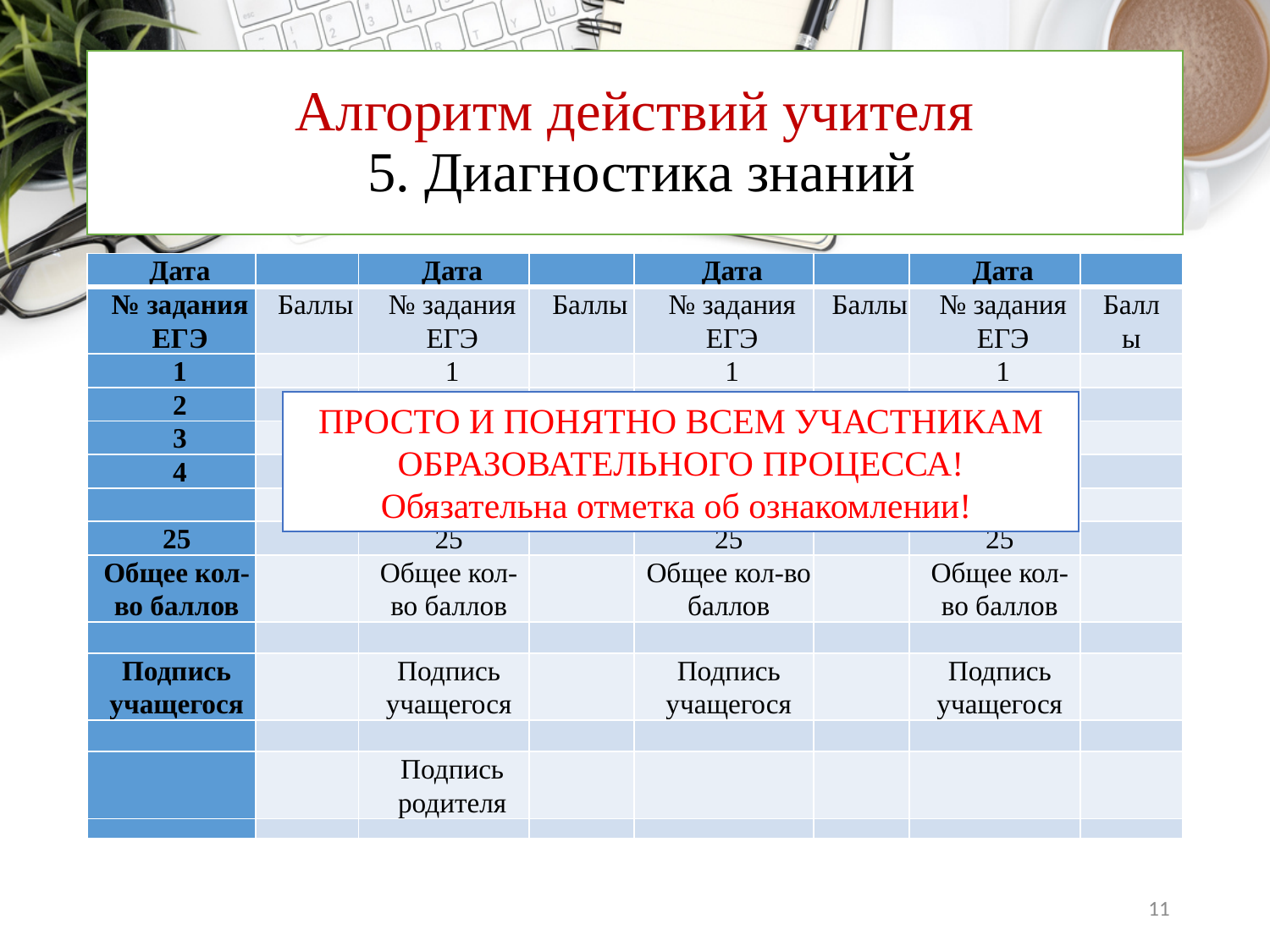

Диагностическая карта по подготовке к ЕГЭ по обществознанию ученика(цы)
11 «А» класса _______________________________________
Результат тренировочных работ.

# Алгоритм действий учителя 5. Диагностика знаний
| Дата |  | Дата |  | Дата |  | Дата |  |
| --- | --- | --- | --- | --- | --- | --- | --- |
| № задания ЕГЭ | Баллы | № задания ЕГЭ | Баллы | № задания ЕГЭ | Баллы | № задания ЕГЭ | Баллы |
| 1 |  | 1 |  | 1 |  | 1 |  |
| 2 |  | 2 |  | 2 |  | 2 |  |
| 3 |  | 3 |  | 3 |  | 3 |  |
| 4 |  | 4 |  | 4 |  | 4 |  |
|  |  |  |  |  |  |  |  |
| 25 |  | 25 |  | 25 |  | 25 |  |
| Общее кол-во баллов |  | Общее кол-во баллов |  | Общее кол-во баллов |  | Общее кол-во баллов |  |
|  |  |  |  |  |  |  |  |
| Подпись учащегося |  | Подпись учащегося |  | Подпись учащегося |  | Подпись учащегося |  |
|  |  |  |  |  |  |  |  |
|  |  | Подпись родителя |  |  |  |  |  |
|  |  |  |  |  |  |  |  |
ПРОСТО И ПОНЯТНО ВСЕМ УЧАСТНИКАМ ОБРАЗОВАТЕЛЬНОГО ПРОЦЕССА!
Обязательна отметка об ознакомлении!
11